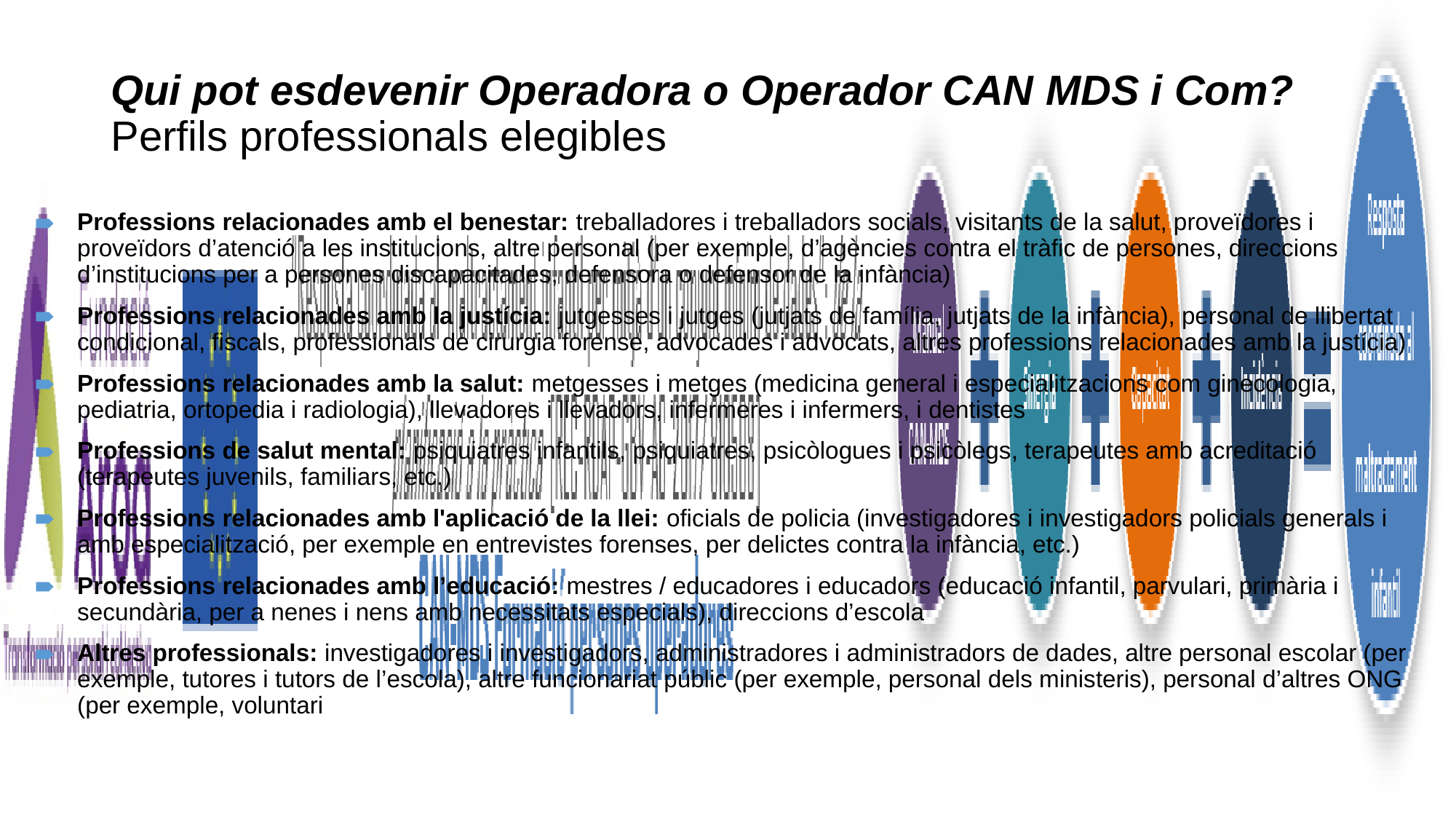

# Qui pot esdevenir Operadora o Operador CAN MDS i Com? Perfils professionals elegibles
Professions relacionades amb el benestar: treballadores i treballadors socials, visitants de la salut, proveïdores i proveïdors d’atenció a les institucions, altre personal (per exemple, d’agències contra el tràfic de persones, direccions d’institucions per a persones discapacitades, defensora o defensor de la infància)
Professions relacionades amb la justícia: jutgesses i jutges (jutjats de família, jutjats de la infància), personal de llibertat condicional, fiscals, professionals de cirurgia forense, advocades i advocats, altres professions relacionades amb la justícia)
Professions relacionades amb la salut: metgesses i metges (medicina general i especialitzacions com ginecologia, pediatria, ortopedia i radiologia), llevadores i llevadors, infermeres i infermers, i dentistes
Professions de salut mental: psiquiatres infantils, psiquiatres, psicòlogues i psicòlegs, terapeutes amb acreditació (terapeutes juvenils, familiars, etc.)
Professions relacionades amb l'aplicació de la llei: oficials de policia (investigadores i investigadors policials generals i amb especialització, per exemple en entrevistes forenses, per delictes contra la infància, etc.)
Professions relacionades amb l’educació: mestres / educadores i educadors (educació infantil, parvulari, primària i secundària, per a nenes i nens amb necessitats especials), direccions d’escola
Altres professionals: investigadores i investigadors, administradores i administradors de dades, altre personal escolar (per exemple, tutores i tutors de l’escola), altre funcionariat públic (per exemple, personal dels ministeris), personal d’altres ONG (per exemple, voluntari